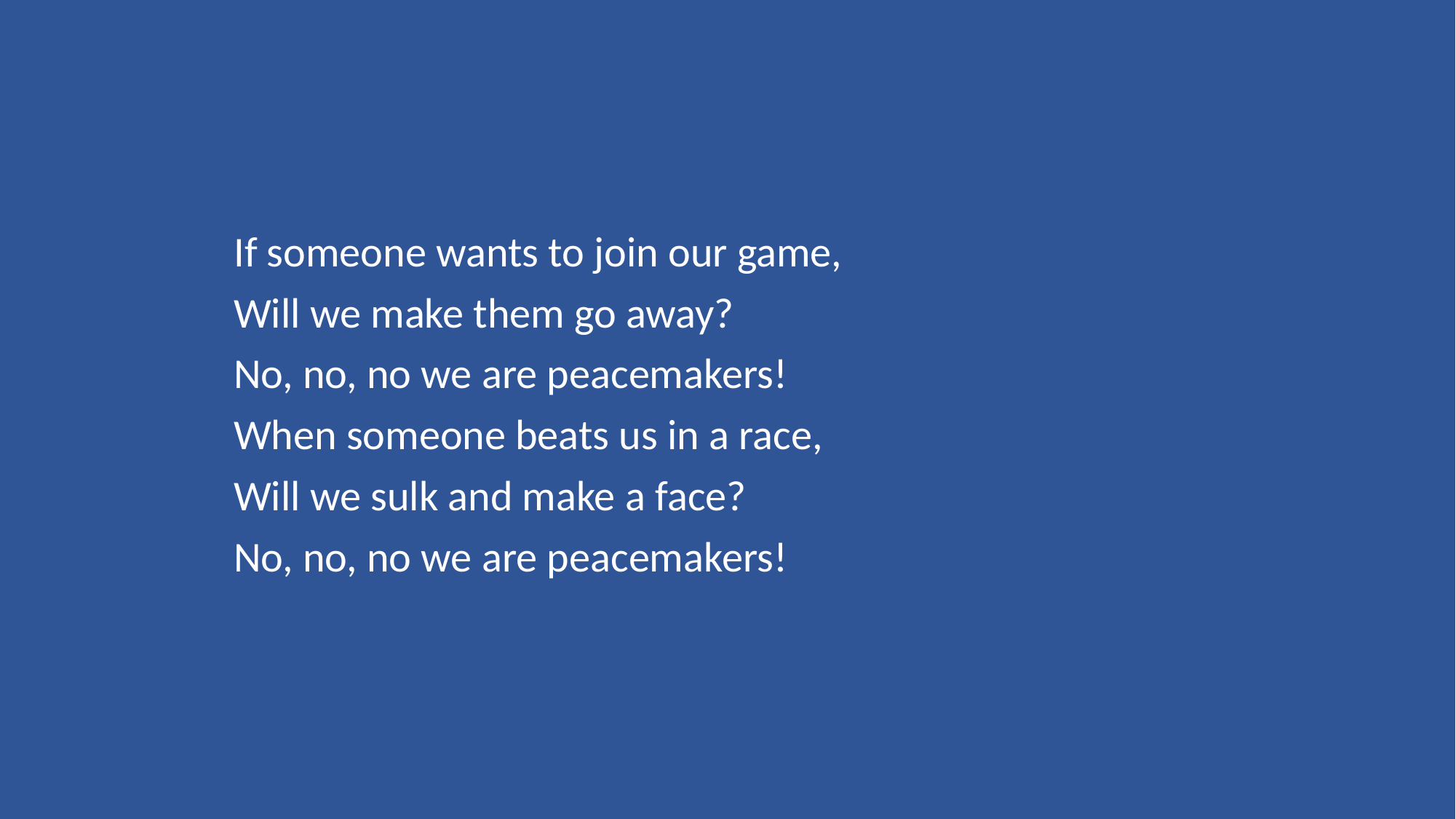

If someone wants to join our game,
Will we make them go away?
No, no, no we are peacemakers!
When someone beats us in a race,
Will we sulk and make a face?
No, no, no we are peacemakers!